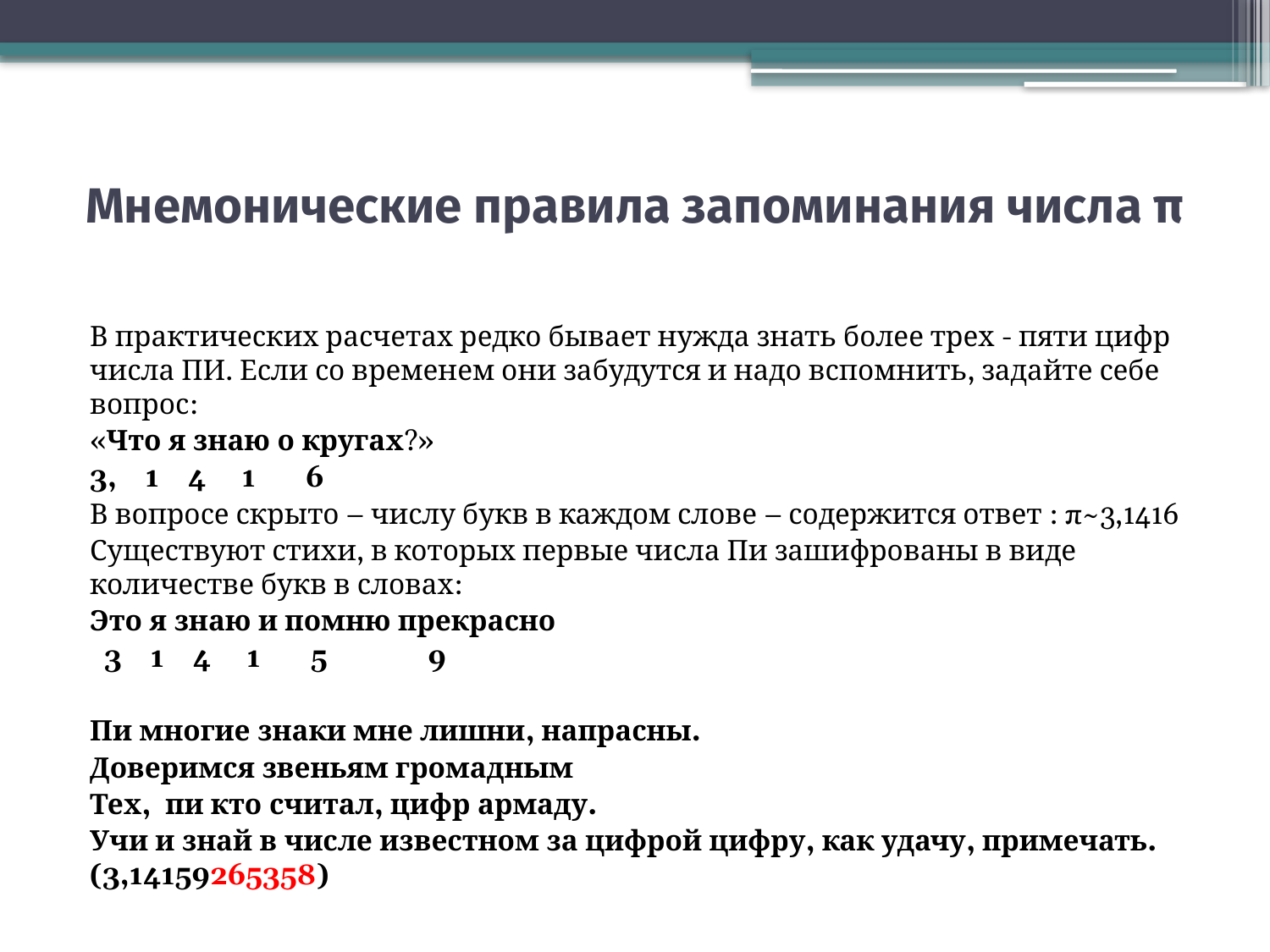

# Мнемонические правила запоминания числа π
В практических расчетах редко бывает нужда знать более трех - пяти цифр числа ПИ. Если со временем они забудутся и надо вспомнить, задайте себе вопрос:
«Что я знаю о кругах?»
3,    1    4     1       6
В вопросе скрыто – числу букв в каждом слове – содержится ответ : π~3,1416
Существуют стихи, в которых первые числа Пи зашифрованы в виде количестве букв в словах:
Это я знаю и помню прекрасно
  3    1    4     1       5              9

Пи многие знаки мне лишни, напрасны.
Доверимся звеньям громадным
Тех,  пи кто считал, цифр армаду.
Учи и знай в числе известном за цифрой цифру, как удачу, примечать. (3,14159265358)